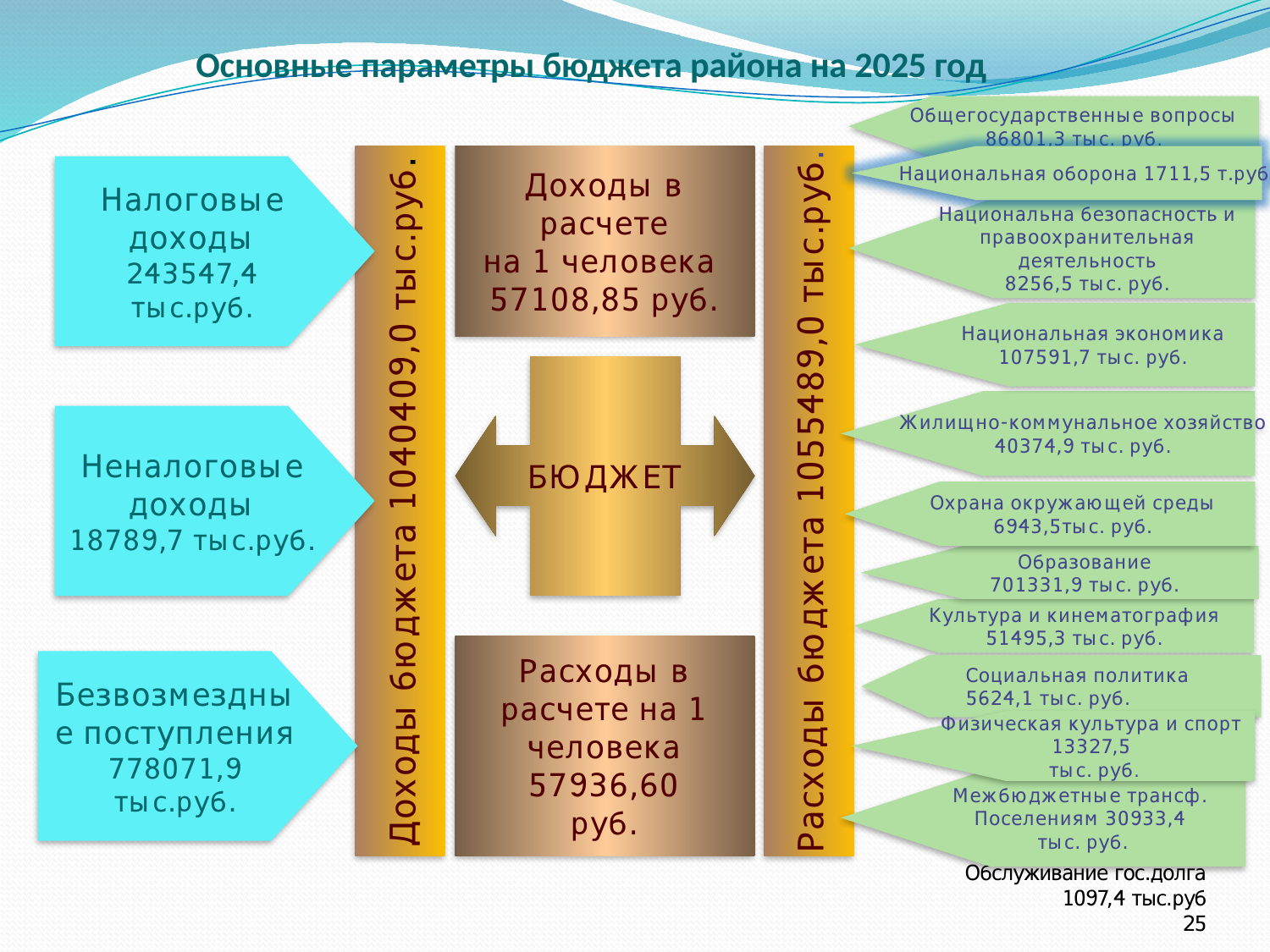

Основные параметры бюджета района на 2025 год
Общегосударственные вопросы
86801,3 тыс. руб.
Национальная оборона 1711,5 т.руб.
Доходы бюджета 1040409,0 тыс.руб.
Расходы бюджета 1055489,0 тыс.руб.
Доходы в расчете
на 1 человека
57108,85 руб.
Налоговые доходы
243547,4 тыс.руб.
Национальна безопасность и правоохранительная деятельность
8256,5 тыс. руб.
Национальная экономика
107591,7 тыс. руб.
БЮДЖЕТ
Жилищно-коммунальное хозяйство
40374,9 тыс. руб.
Неналоговые доходы
18789,7 тыс.руб.
Охрана окружающей среды
6943,5тыс. руб.
Образование
701331,9 тыс. руб.
Культура и кинематография
51495,3 тыс. руб.
Расходы в расчете на 1 человека
57936,60
 руб.
Безвозмездные поступления
778071,9 тыс.руб.
Социальная политика
5624,1 тыс. руб.
Физическая культура и спорт
13327,5
 тыс. руб.
Межбюджетные трансф. Поселениям 30933,4
 тыс. руб.

Обслуживание гос.долга 1097,4 тыс.руб
25